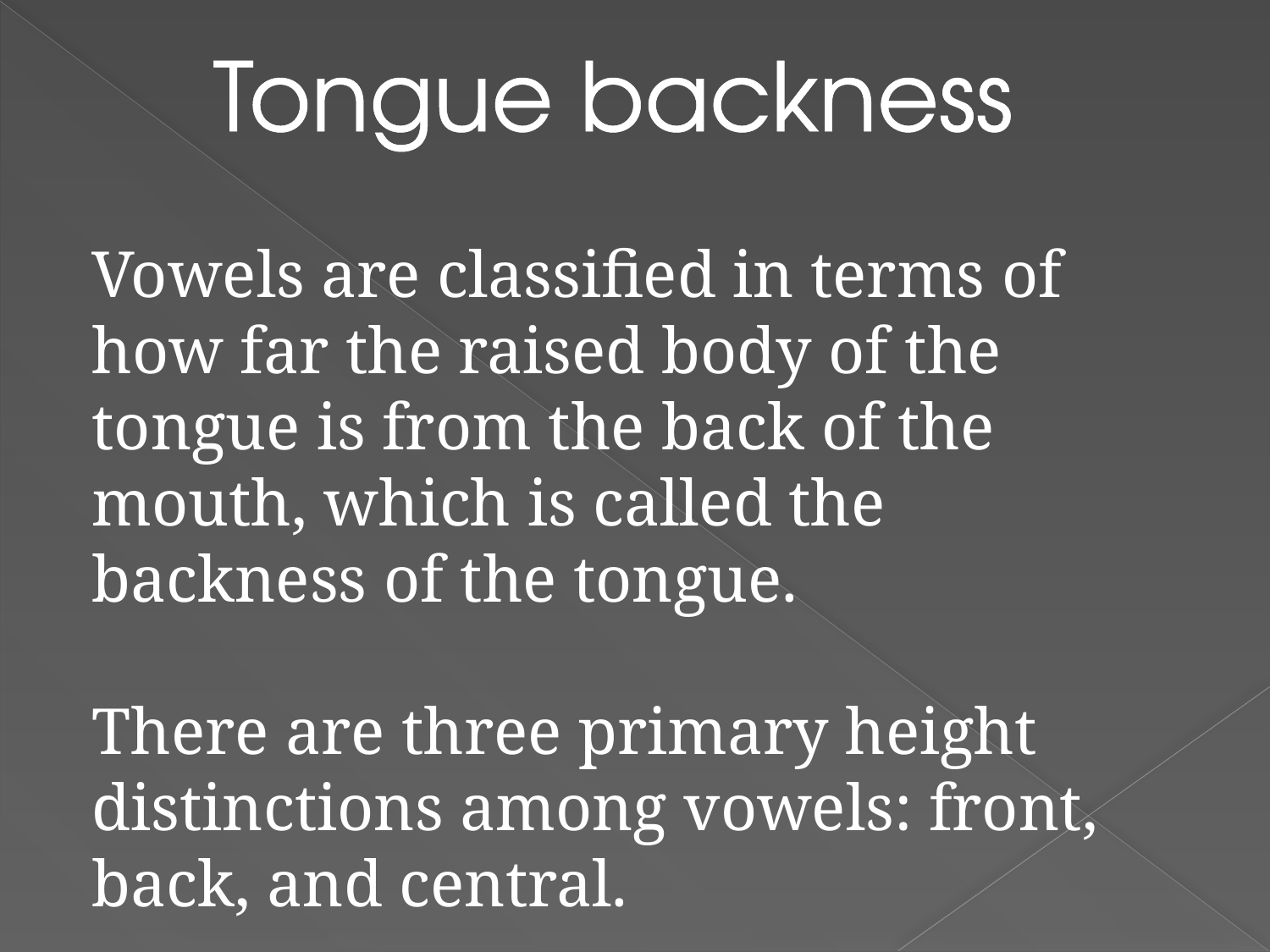

Tongue backness
Vowels are classified in terms of how far the raised body of the tongue is from the back of the mouth, which is called the backness of the tongue.

There are three primary height distinctions among vowels: front, back, and central.